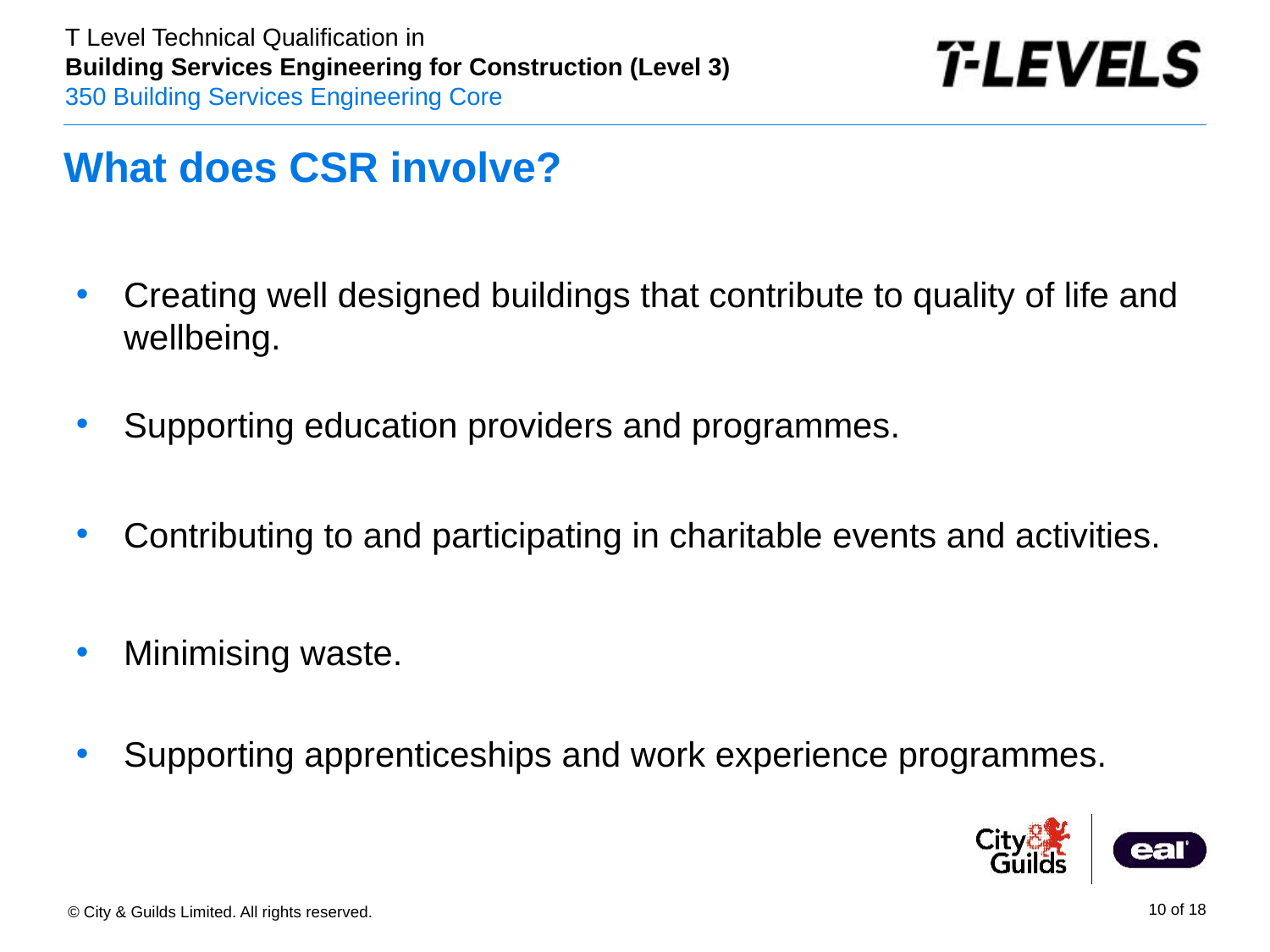

# What does CSR involve?
Creating well designed buildings that contribute to quality of life and wellbeing.
Supporting education providers and programmes.
Contributing to and participating in charitable events and activities.
Minimising waste.
Supporting apprenticeships and work experience programmes.